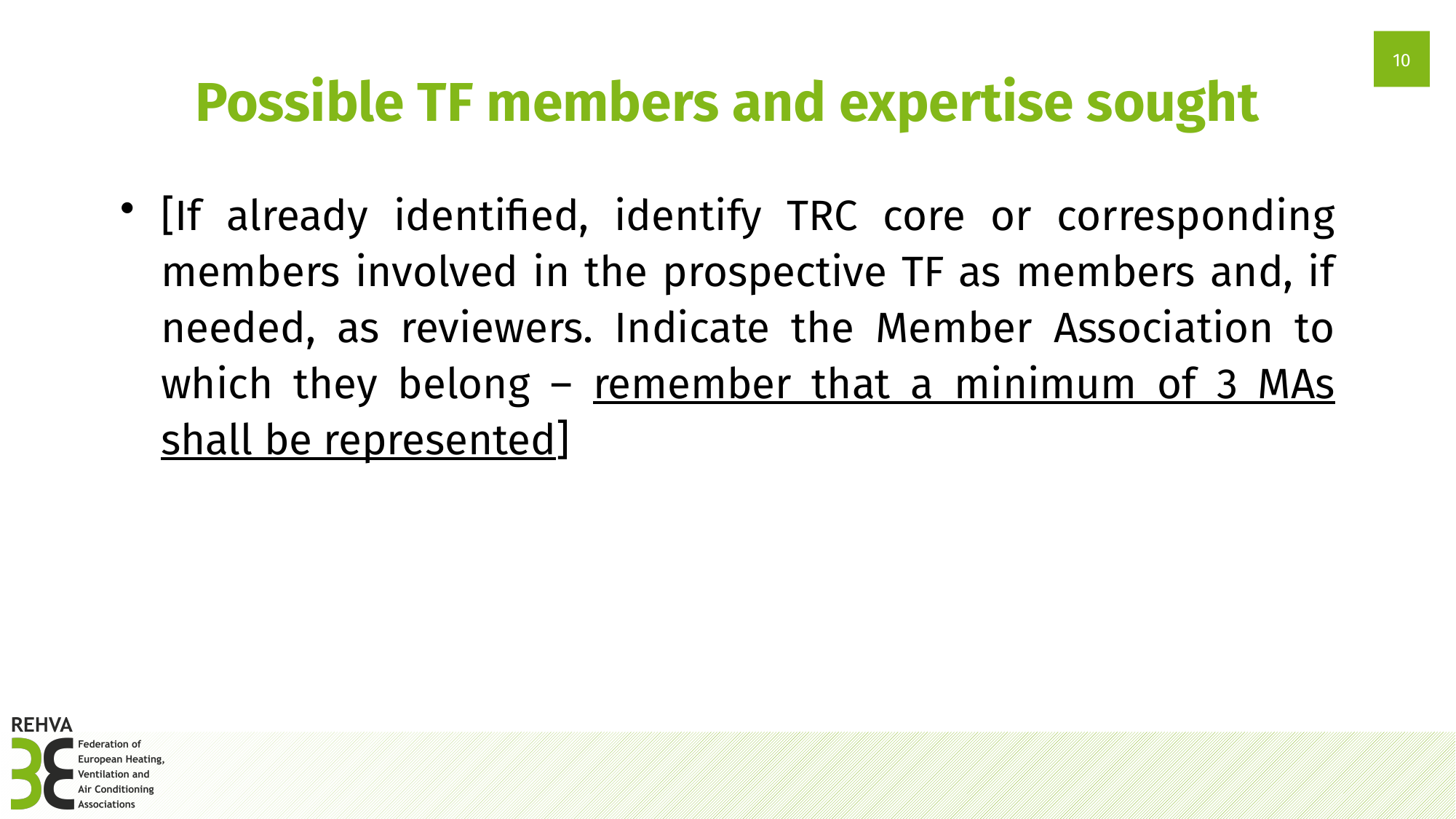

# Possible TF members and expertise sought
[If already identified, identify TRC core or corresponding members involved in the prospective TF as members and, if needed, as reviewers. Indicate the Member Association to which they belong – remember that a minimum of 3 MAs shall be represented]